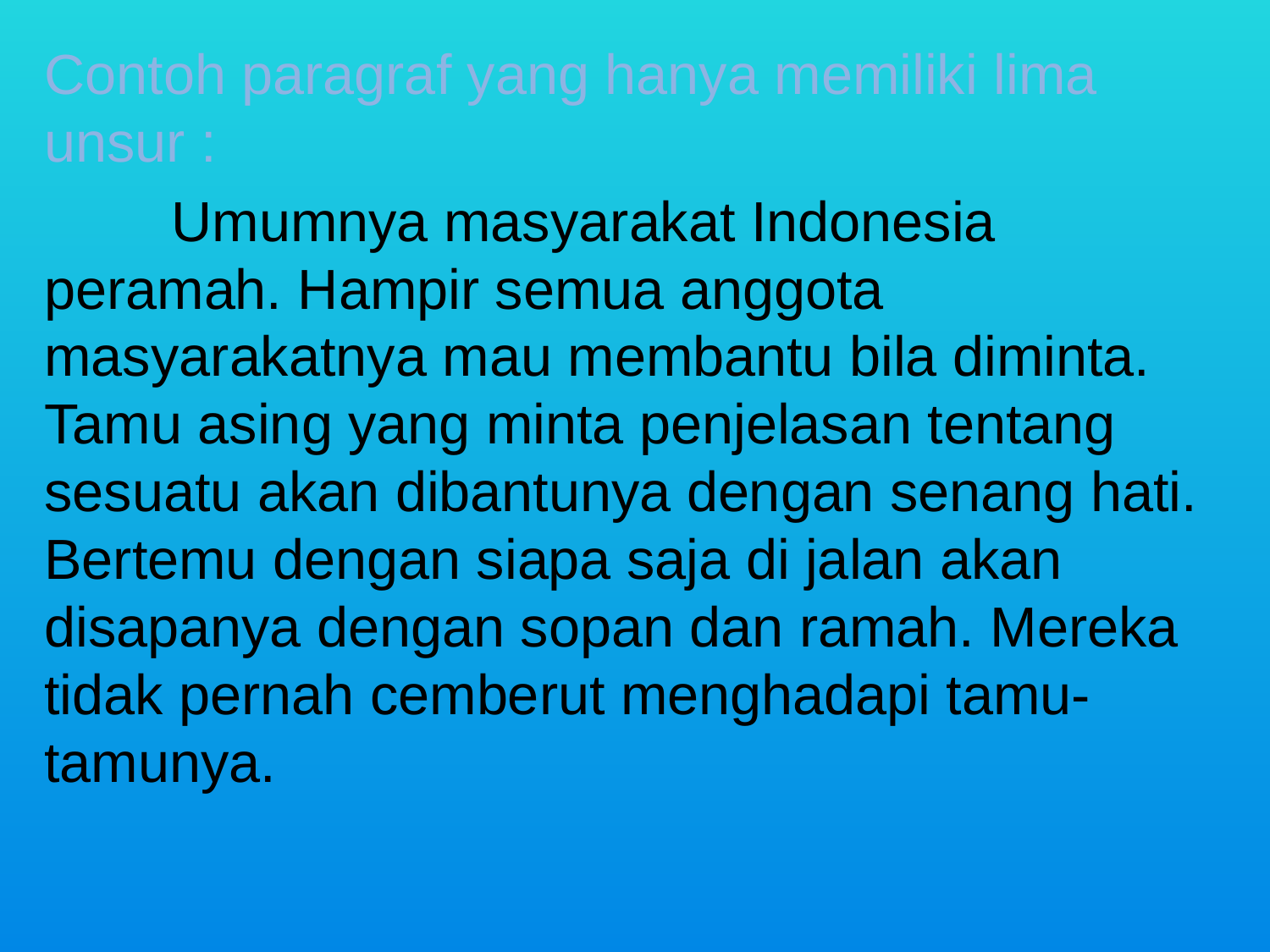

Contoh paragraf yang hanya memiliki lima unsur :
	Umumnya masyarakat Indonesia peramah. Hampir semua anggota masyarakatnya mau membantu bila diminta. Tamu asing yang minta penjelasan tentang sesuatu akan dibantunya dengan senang hati. Bertemu dengan siapa saja di jalan akan disapanya dengan sopan dan ramah. Mereka tidak pernah cemberut menghadapi tamu-tamunya.